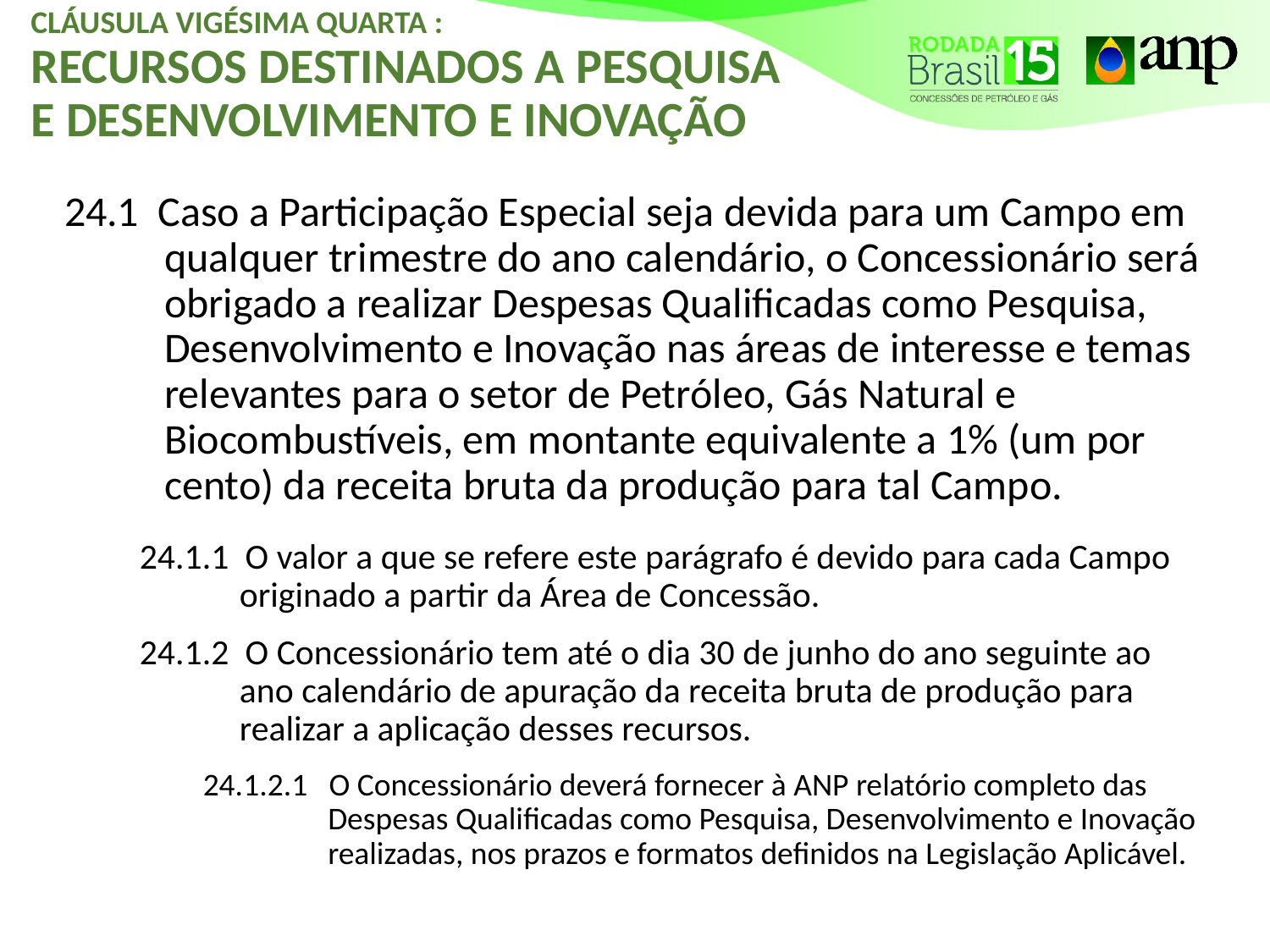

# Cláusula vigésima quarta : RECURSOS DESTINADOS A Pesquisa e Desenvolvimento e Inovação
24.1  Caso a Participação Especial seja devida para um Campo em qualquer trimestre do ano calendário, o Concessionário será obrigado a realizar Despesas Qualificadas como Pesquisa, Desenvolvimento e Inovação nas áreas de interesse e temas relevantes para o setor de Petróleo, Gás Natural e Biocombustíveis, em montante equivalente a 1% (um por cento) da receita bruta da produção para tal Campo.
24.1.1  O valor a que se refere este parágrafo é devido para cada Campo originado a partir da Área de Concessão.
24.1.2  O Concessionário tem até o dia 30 de junho do ano seguinte ao ano calendário de apuração da receita bruta de produção para realizar a aplicação desses recursos.
24.1.2.1   O Concessionário deverá fornecer à ANP relatório completo das Despesas Qualificadas como Pesquisa, Desenvolvimento e Inovação realizadas, nos prazos e formatos definidos na Legislação Aplicável.